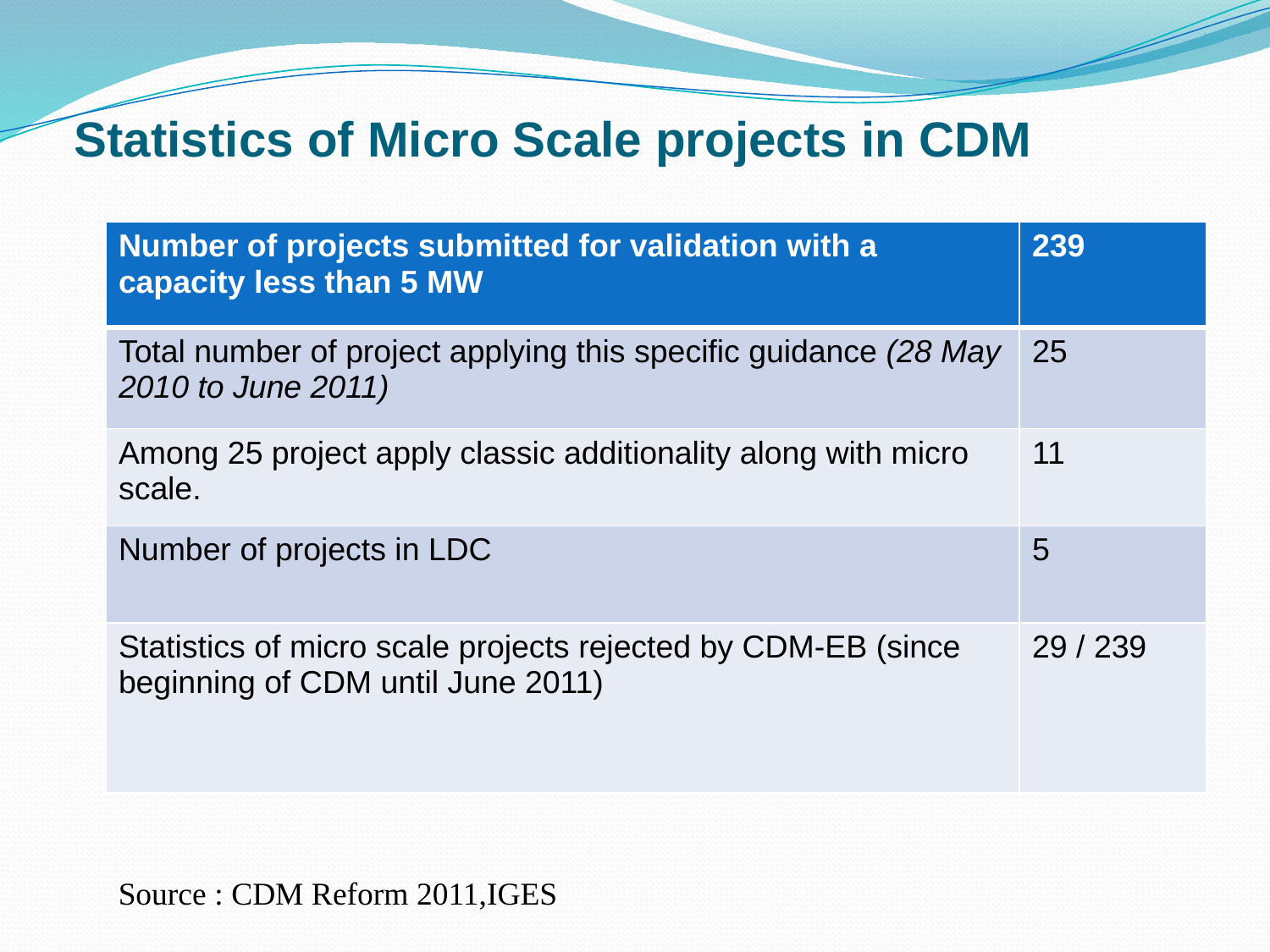

# Statistics of Micro Scale projects in CDM
| Number of projects submitted for validation with a capacity less than 5 MW | 239 |
| --- | --- |
| Total number of project applying this specific guidance (28 May 2010 to June 2011) | 25 |
| Among 25 project apply classic additionality along with micro scale. | 11 |
| Number of projects in LDC | 5 |
| Statistics of micro scale projects rejected by CDM-EB (since beginning of CDM until June 2011) | 29 / 239 |
Source : CDM Reform 2011,IGES